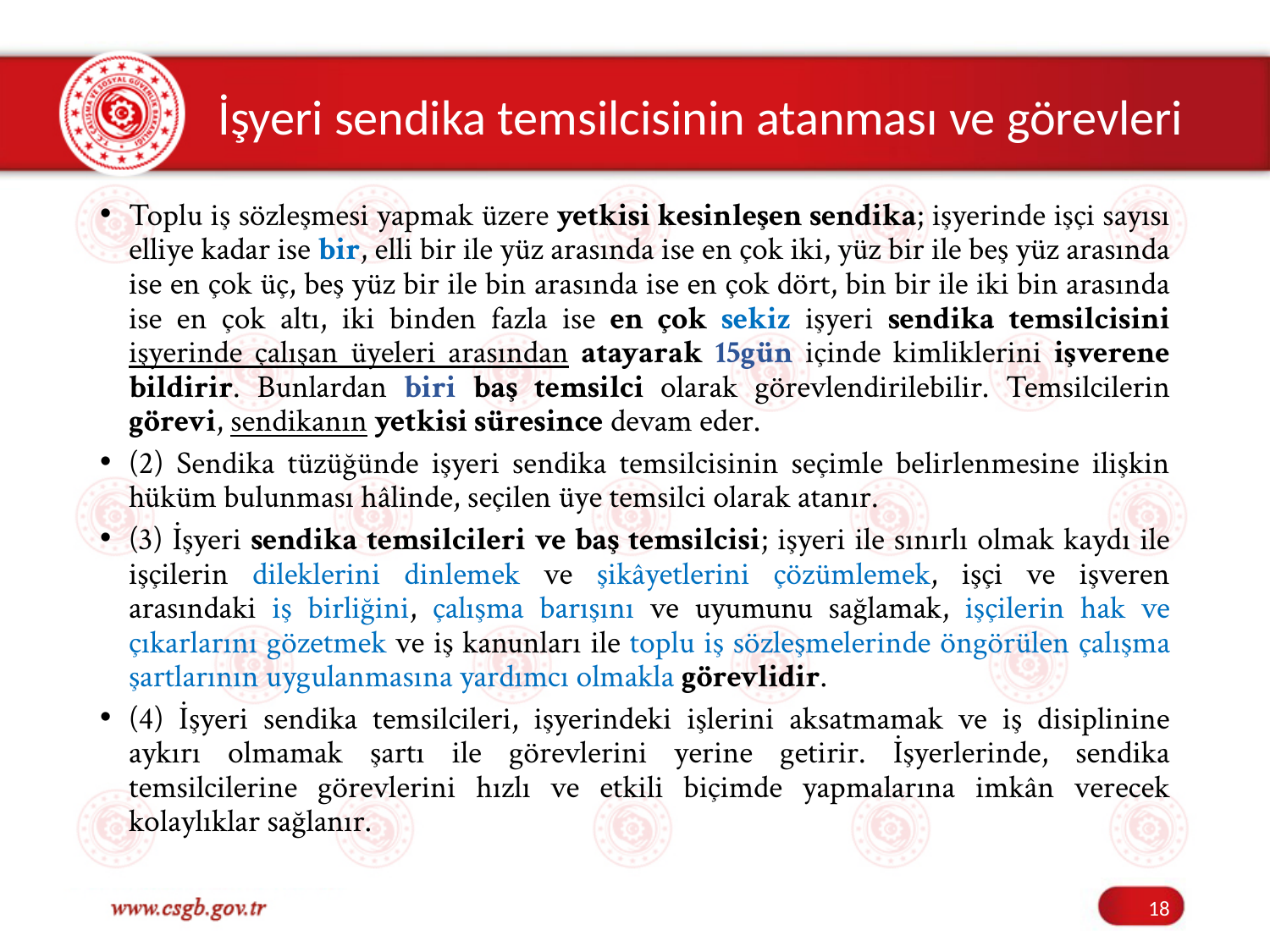

# İşyeri sendika temsilcisinin atanması ve görevleri
Toplu iş sözleşmesi yapmak üzere yetkisi kesinleşen sendika; işyerinde işçi sayısı elliye kadar ise bir, elli bir ile yüz arasında ise en çok iki, yüz bir ile beş yüz arasında ise en çok üç, beş yüz bir ile bin arasında ise en çok dört, bin bir ile iki bin arasında ise en çok altı, iki binden fazla ise en çok sekiz işyeri sendika temsilcisini işyerinde çalışan üyeleri arasından atayarak 15gün içinde kimliklerini işverene bildirir. Bunlardan biri baş temsilci olarak görevlendirilebilir. Temsilcilerin görevi, sendikanın yetkisi süresince devam eder.
(2) Sendika tüzüğünde işyeri sendika temsilcisinin seçimle belirlenmesine ilişkin hüküm bulunması hâlinde, seçilen üye temsilci olarak atanır.
(3) İşyeri sendika temsilcileri ve baş temsilcisi; işyeri ile sınırlı olmak kaydı ile işçilerin dileklerini dinlemek ve şikâyetlerini çözümlemek, işçi ve işveren arasındaki iş birliğini, çalışma barışını ve uyumunu sağlamak, işçilerin hak ve çıkarlarını gözetmek ve iş kanunları ile toplu iş sözleşmelerinde öngörülen çalışma şartlarının uygulanmasına yardımcı olmakla görevlidir.
(4) İşyeri sendika temsilcileri, işyerindeki işlerini aksatmamak ve iş disiplinine aykırı olmamak şartı ile görevlerini yerine getirir. İşyerlerinde, sendika temsilcilerine görevlerini hızlı ve etkili biçimde yapmalarına imkân verecek kolaylıklar sağlanır.

18